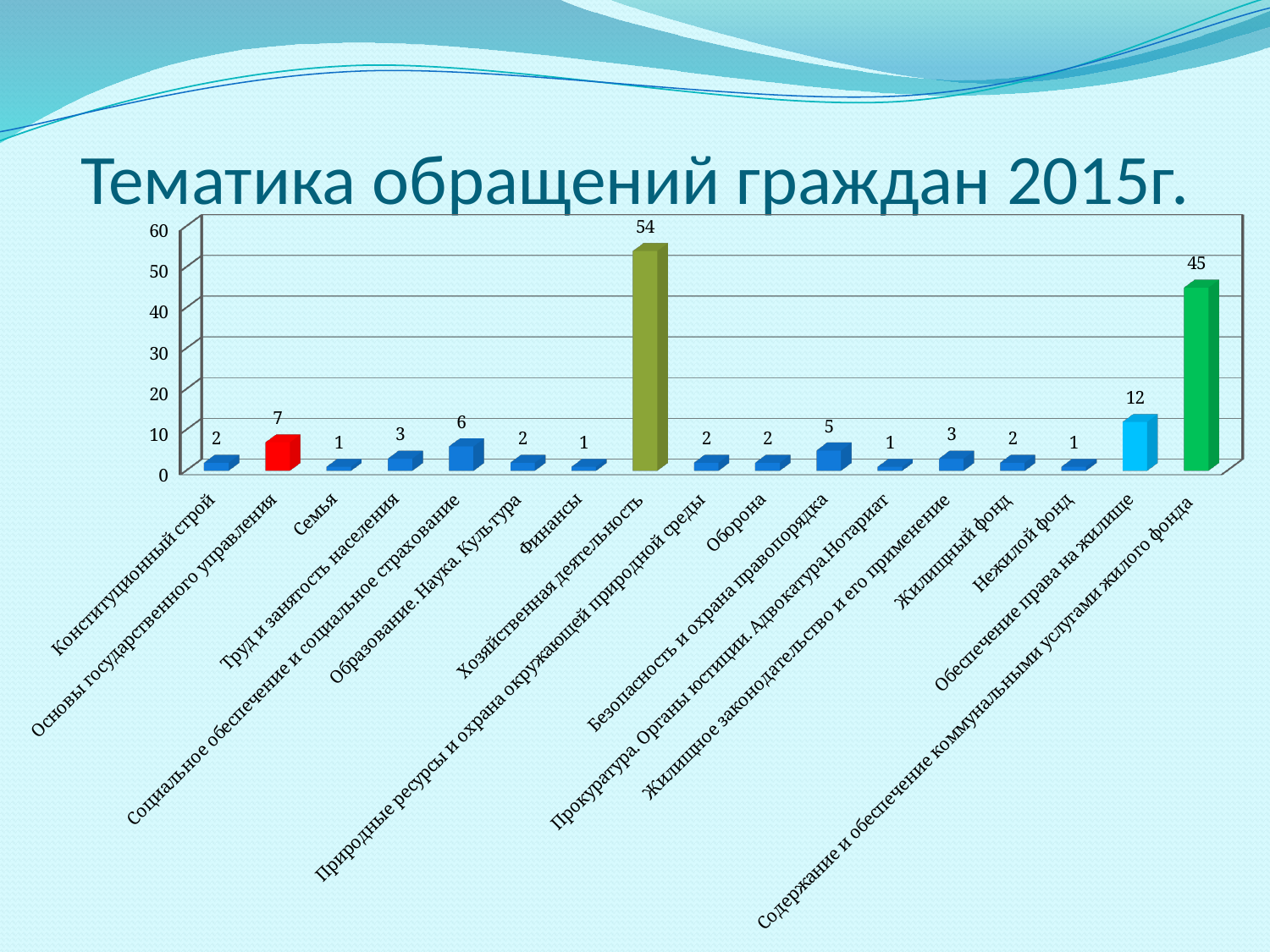

# Тематика обращений граждан 2015г.

[unsupported chart]